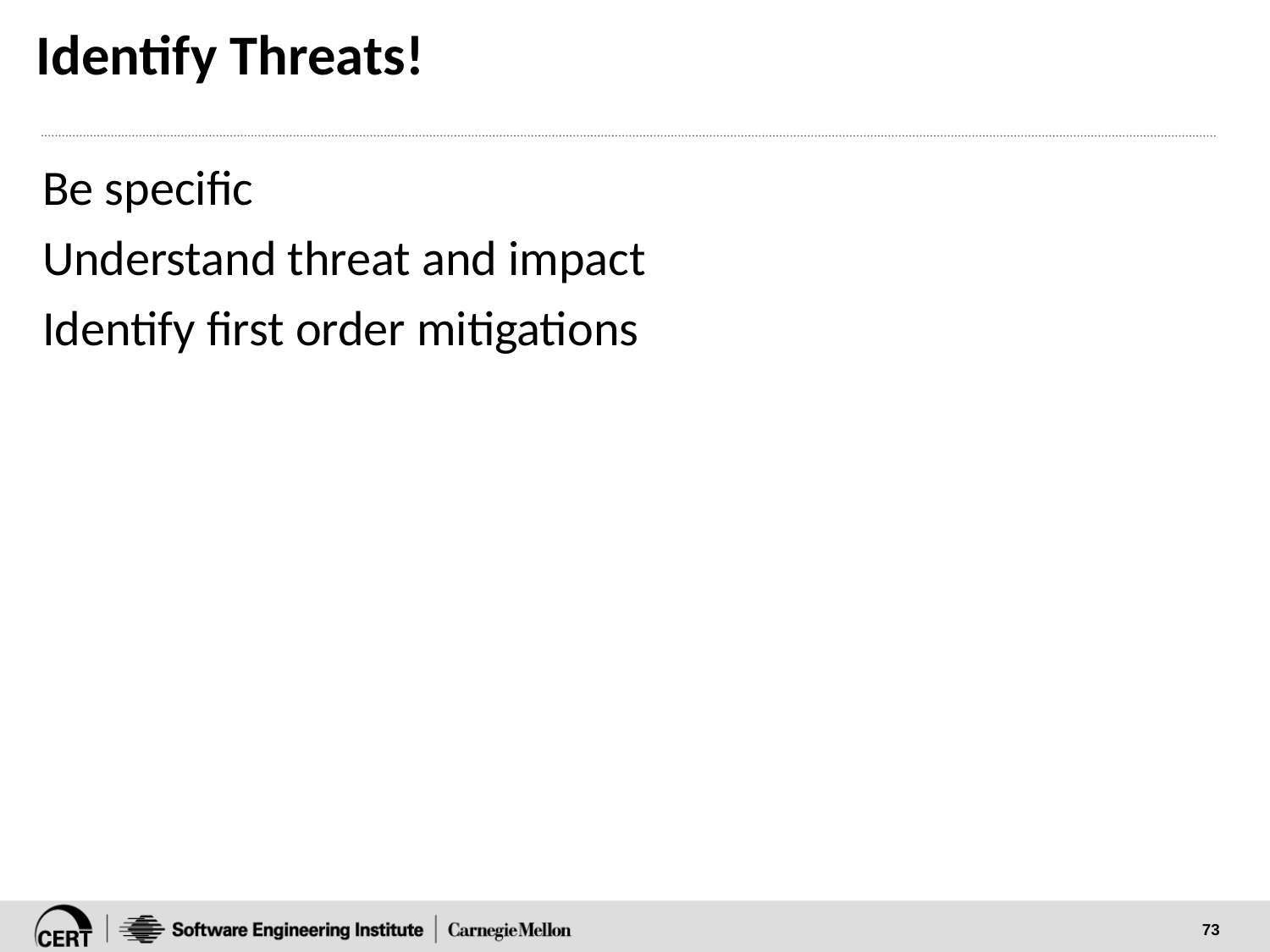

# Identify Threats!
Be specific
Understand threat and impact
Identify first order mitigations